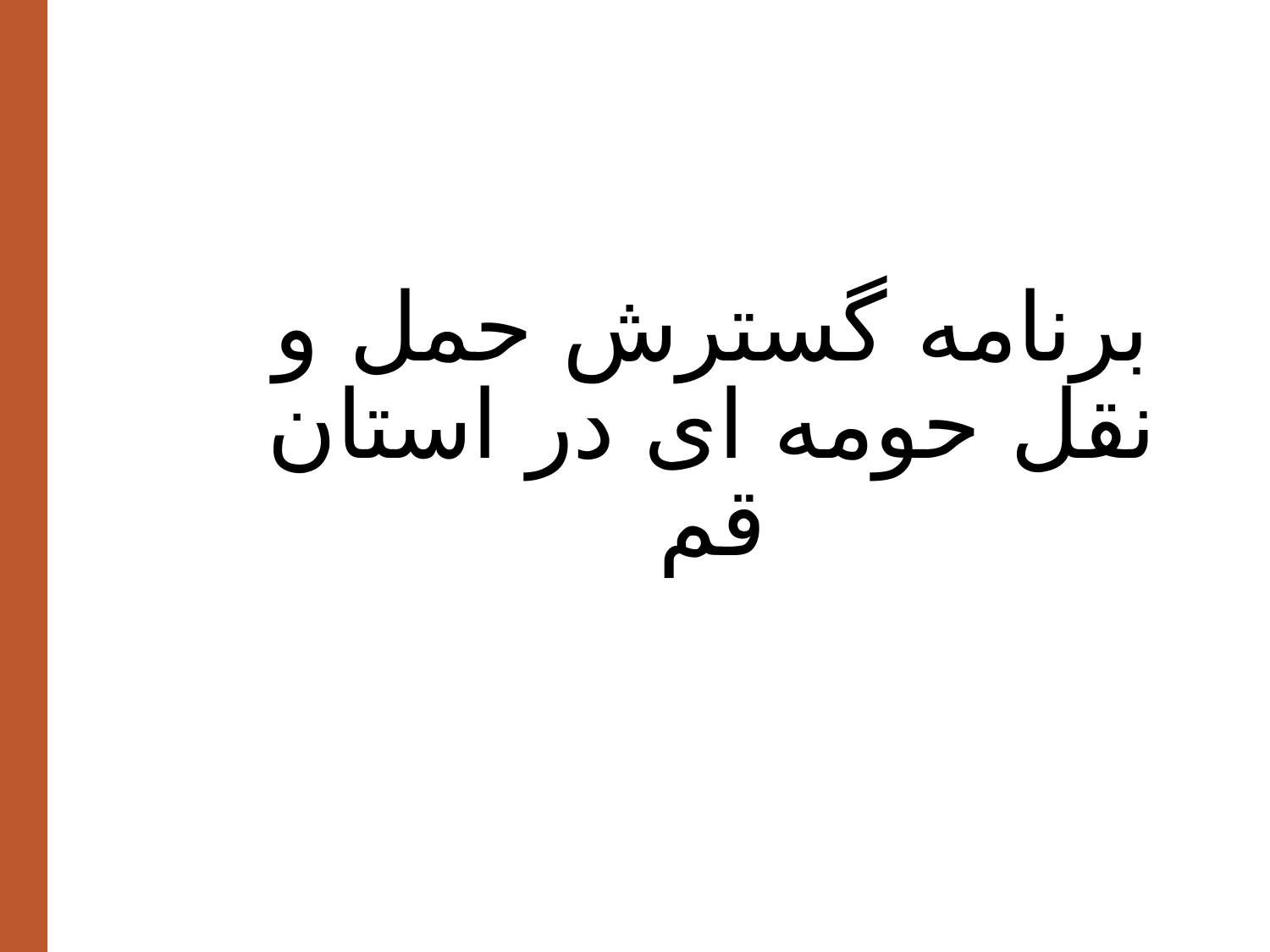

# برنامه گسترش حمل و نقل حومه ای در استان قم